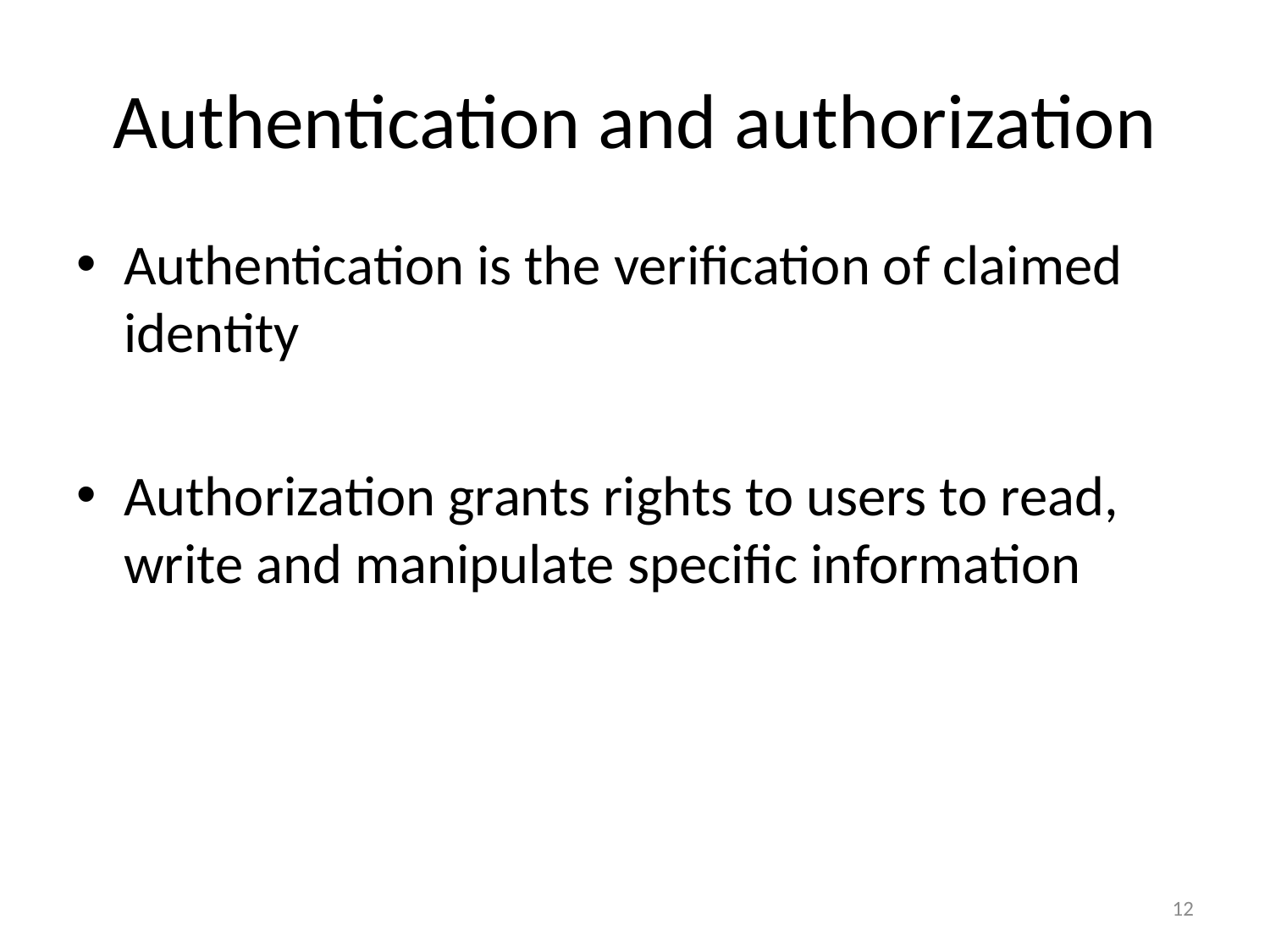

# Authentication and authorization
Authentication is the verification of claimed identity

Authorization grants rights to users to read, write and manipulate specific information

12